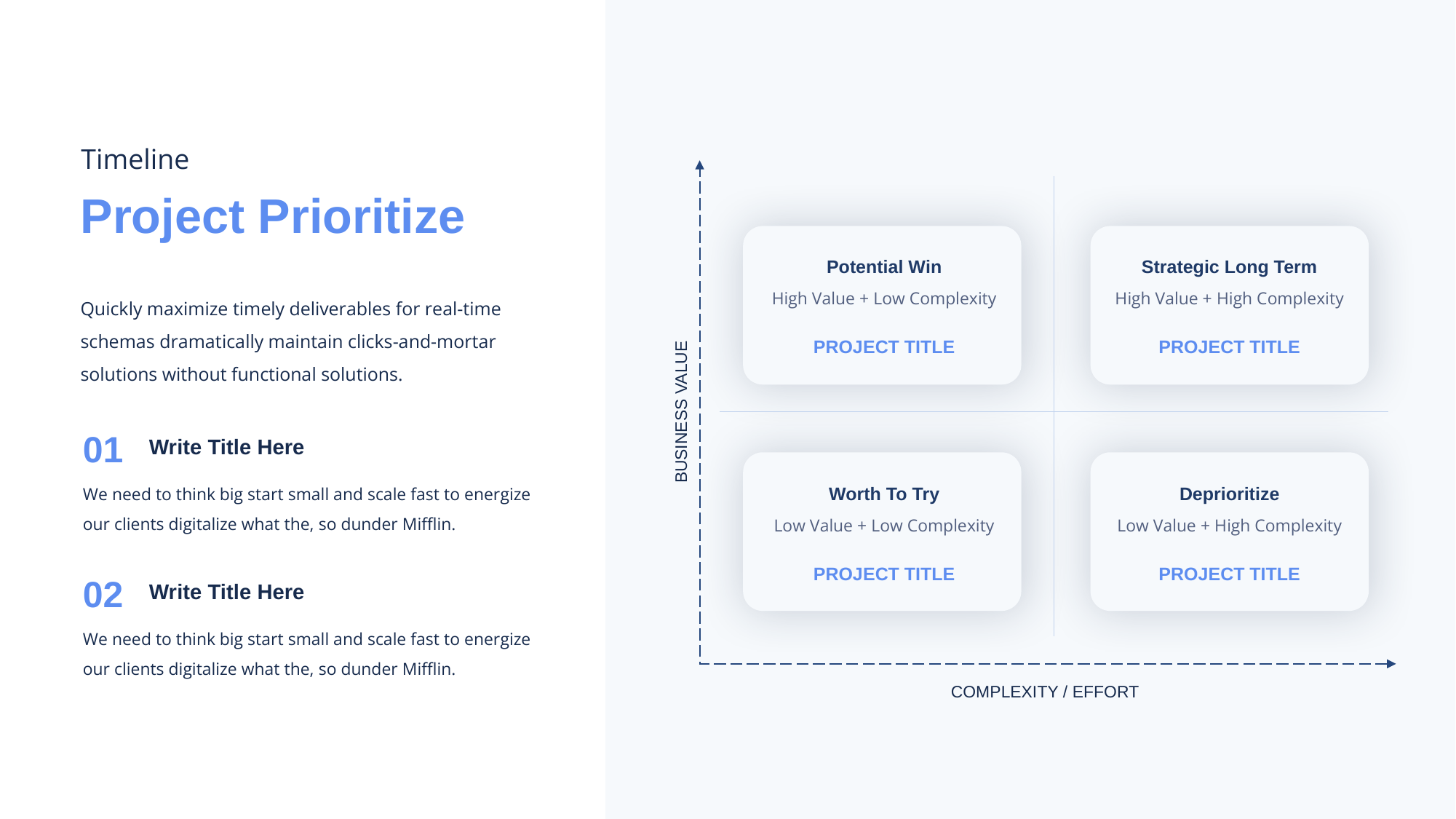

Timeline

Project Prioritize

Potential Win
Strategic Long Term
Quickly maximize timely deliverables for real-time schemas dramatically maintain clicks-and-mortar solutions without functional solutions.
High Value + Low Complexity
High Value + High Complexity
PROJECT TITLE
PROJECT TITLE
BUSINESS VALUE
01
Write Title Here

We need to think big start small and scale fast to energize our clients digitalize what the, so dunder Mifflin.
Worth To Try
Deprioritize
Low Value + Low Complexity
Low Value + High Complexity
PROJECT TITLE
PROJECT TITLE
02
Write Title Here
We need to think big start small and scale fast to energize our clients digitalize what the, so dunder Mifflin.
COMPLEXITY / EFFORT